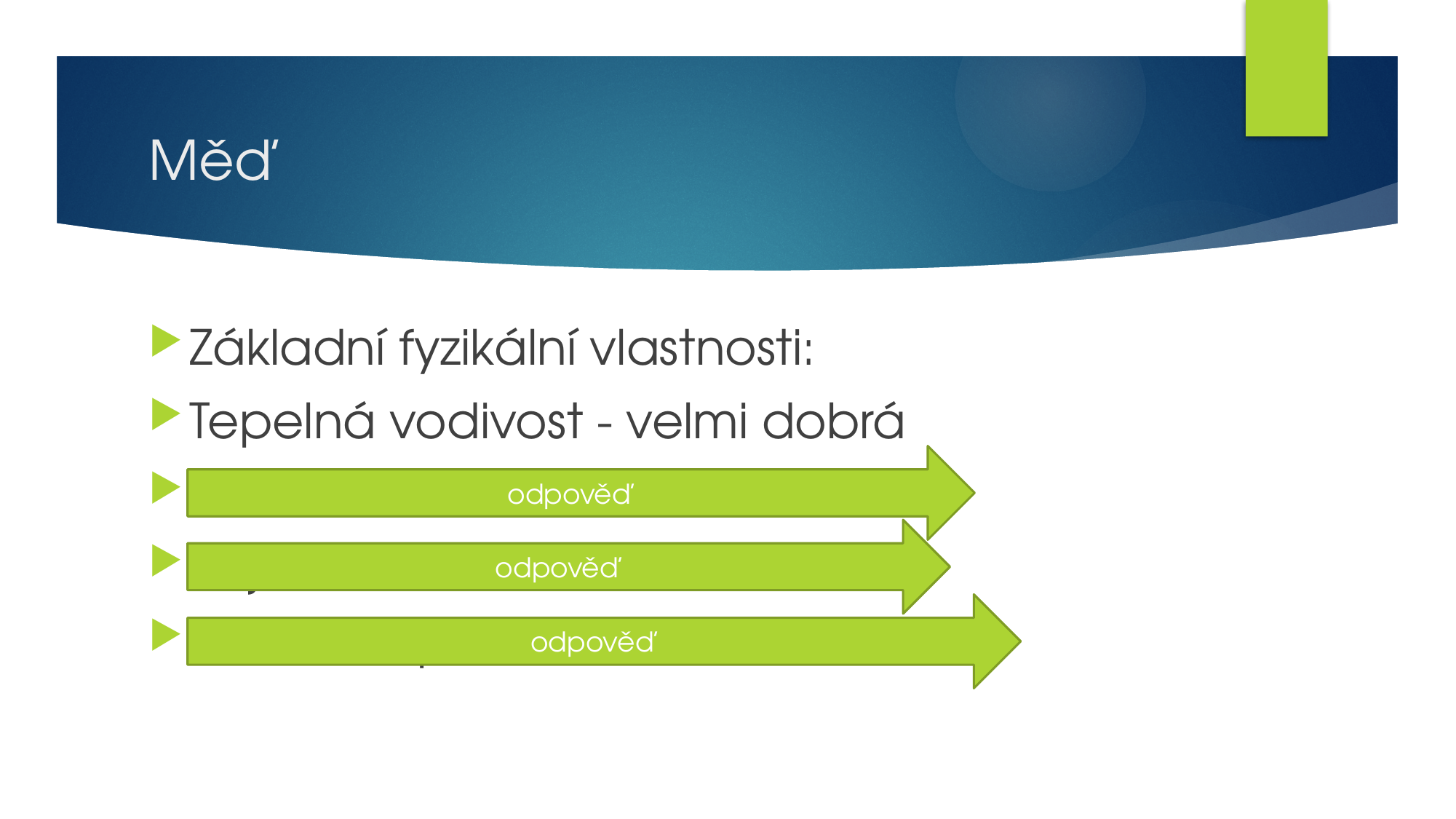

# Měď
Základní fyzikální vlastnosti:
Tepelná vodivost - velmi dobrá
Elektrická vodivost - velmi dobrá
Pájitelnost – velmi dobrá
Odolnost proti korozi – velmi dobrá
odpověď
odpověď
odpověď